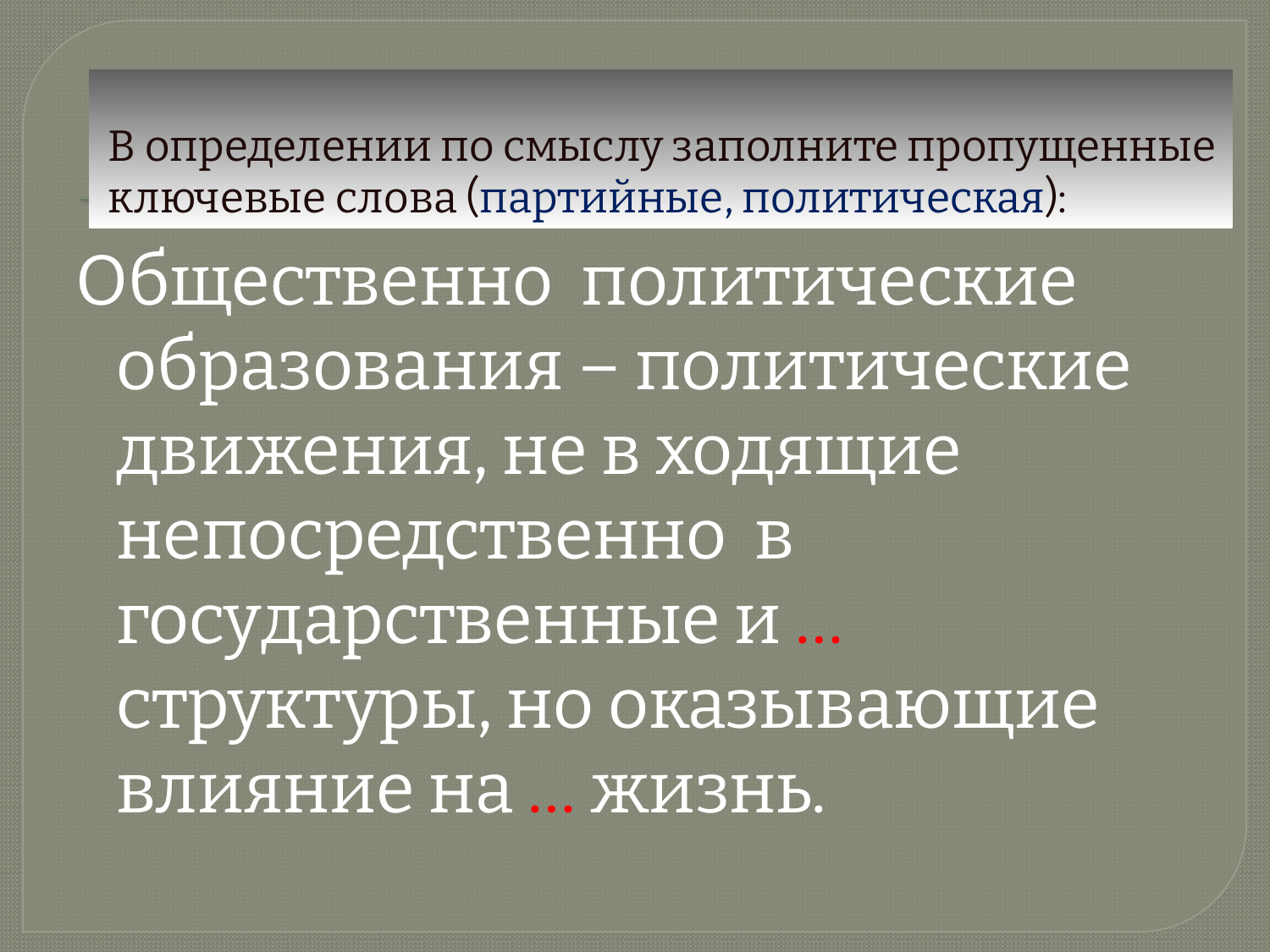

# В определении по смыслу заполните пропущенные ключевые слова (партийные, политическая):
Общественно  политические образования – политические  движения, не в ходящие непосредственно  в государственные и … структуры, но оказывающие влияние на … жизнь.